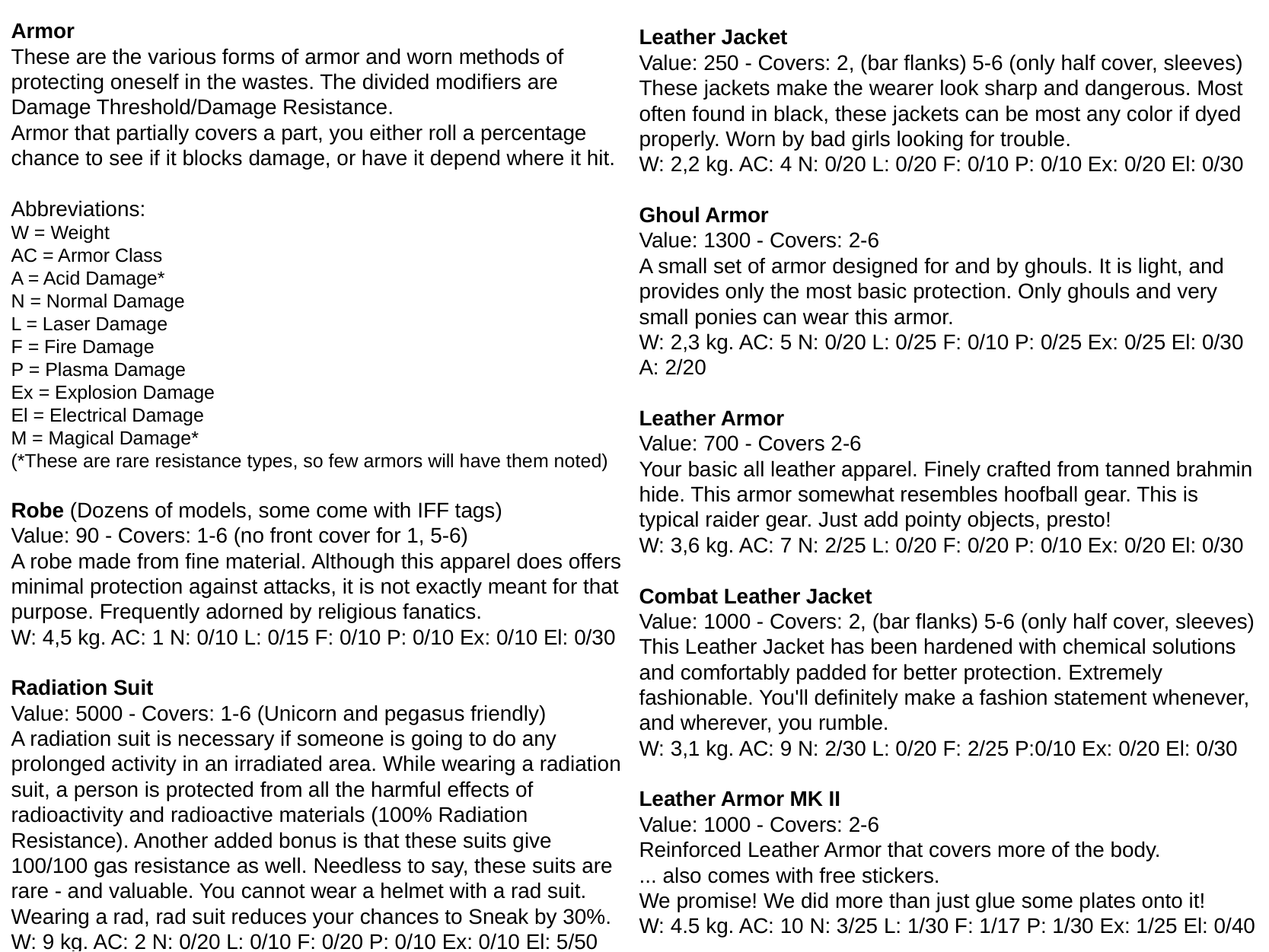

Armor
These are the various forms of armor and worn methods of protecting oneself in the wastes. The divided modifiers are Damage Threshold/Damage Resistance.
Armor that partially covers a part, you either roll a percentage chance to see if it blocks damage, or have it depend where it hit.

Abbreviations:
W = Weight
AC = Armor Class
A = Acid Damage*
N = Normal Damage
L = Laser Damage
F = Fire Damage
P = Plasma Damage
Ex = Explosion Damage
El = Electrical Damage
M = Magical Damage*
(*These are rare resistance types, so few armors will have them noted)

Robe (Dozens of models, some come with IFF tags)
Value: 90 - Covers: 1-6 (no front cover for 1, 5-6)
A robe made from fine material. Although this apparel does offers minimal protection against attacks, it is not exactly meant for that purpose. Frequently adorned by religious fanatics.
W: 4,5 kg. AC: 1 N: 0/10 L: 0/15 F: 0/10 P: 0/10 Ex: 0/10 El: 0/30

Radiation Suit
Value: 5000 - Covers: 1-6 (Unicorn and pegasus friendly)
A radiation suit is necessary if someone is going to do any prolonged activity in an irradiated area. While wearing a radiation suit, a person is protected from all the harmful effects of radioactivity and radioactive materials (100% Radiation Resistance). Another added bonus is that these suits give 100/100 gas resistance as well. Needless to say, these suits are rare - and valuable. You cannot wear a helmet with a rad suit.
Wearing a rad, rad suit reduces your chances to Sneak by 30%.
W: 9 kg. AC: 2 N: 0/20 L: 0/10 F: 0/20 P: 0/10 Ex: 0/10 El: 5/50

Leather Jacket
Value: 250 - Covers: 2, (bar flanks) 5-6 (only half cover, sleeves)
These jackets make the wearer look sharp and dangerous. Most often found in black, these jackets can be most any color if dyed properly. Worn by bad girls looking for trouble.
W: 2,2 kg. AC: 4 N: 0/20 L: 0/20 F: 0/10 P: 0/10 Ex: 0/20 El: 0/30

Ghoul Armor
Value: 1300 - Covers: 2-6
A small set of armor designed for and by ghouls. It is light, and provides only the most basic protection. Only ghouls and very small ponies can wear this armor.
W: 2,3 kg. AC: 5 N: 0/20 L: 0/25 F: 0/10 P: 0/25 Ex: 0/25 El: 0/30
A: 2/20

Leather Armor
Value: 700 - Covers 2-6
Your basic all leather apparel. Finely crafted from tanned brahmin hide. This armor somewhat resembles hoofball gear. This is typical raider gear. Just add pointy objects, presto!
W: 3,6 kg. AC: 7 N: 2/25 L: 0/20 F: 0/20 P: 0/10 Ex: 0/20 El: 0/30

Combat Leather Jacket
Value: 1000 - Covers: 2, (bar flanks) 5-6 (only half cover, sleeves)
This Leather Jacket has been hardened with chemical solutions and comfortably padded for better protection. Extremely fashionable. You'll definitely make a fashion statement whenever, and wherever, you rumble.
W: 3,1 kg. AC: 9 N: 2/30 L: 0/20 F: 2/25 P:0/10 Ex: 0/20 El: 0/30

Leather Armor MK II
Value: 1000 - Covers: 2-6
Reinforced Leather Armor that covers more of the body.
... also comes with free stickers.
We promise! We did more than just glue some plates onto it!
W: 4.5 kg. AC: 10 N: 3/25 L: 1/30 F: 1/17 P: 1/30 Ex: 1/25 El: 0/40